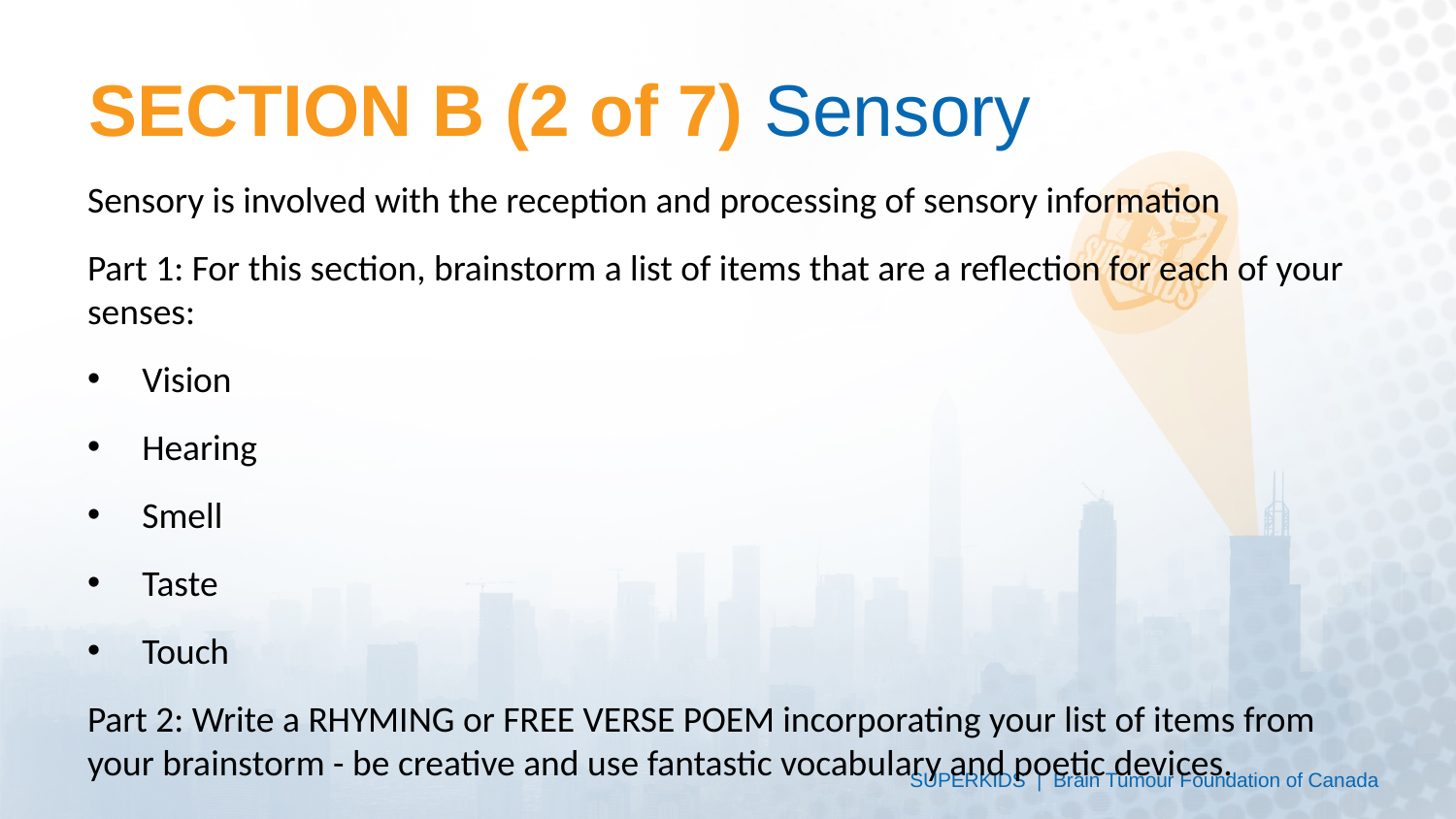

# SECTION B (2 of 7) Sensory
Sensory is involved with the reception and processing of sensory information
Part 1: For this section, brainstorm a list of items that are a reflection for each of your senses:
Vision
Hearing
Smell
Taste
Touch
Part 2: Write a RHYMING or FREE VERSE POEM incorporating your list of items from your brainstorm - be creative and use fantastic vocabulary and poetic devices.